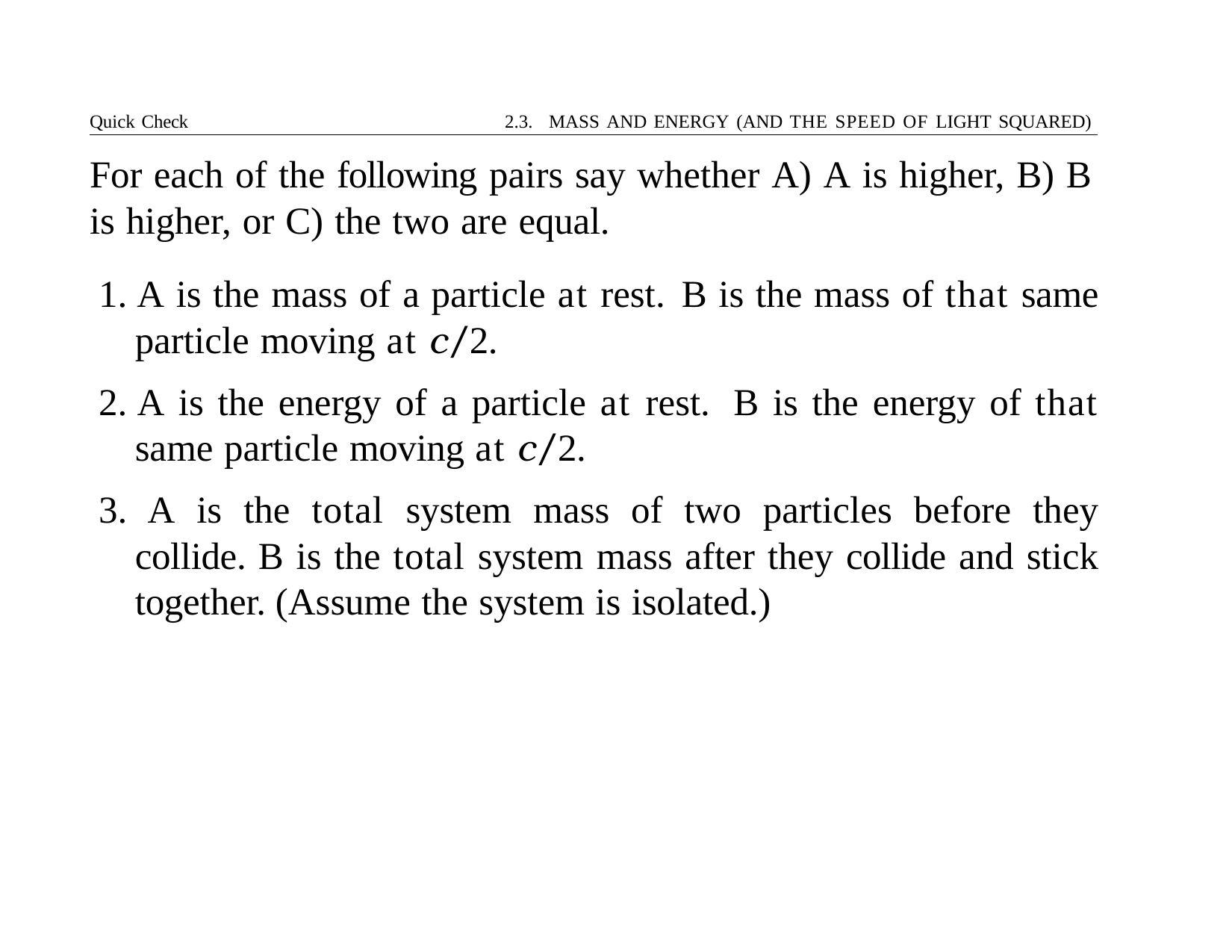

Quick Check	2.3.  MASS AND ENERGY (AND THE SPEED OF LIGHT SQUARED)

# For each of the following pairs say whether A) A is higher, B) B is higher, or C) the two are equal.
1. A is the mass of a particle at rest. B is the mass of that same particle moving at c/2.
2. A is the energy of a particle at rest.  B is the energy of that same particle moving at c/2.
3. A is the total system mass of two particles before they collide. B is the total system mass after they collide and stick together. (Assume the system is isolated.)